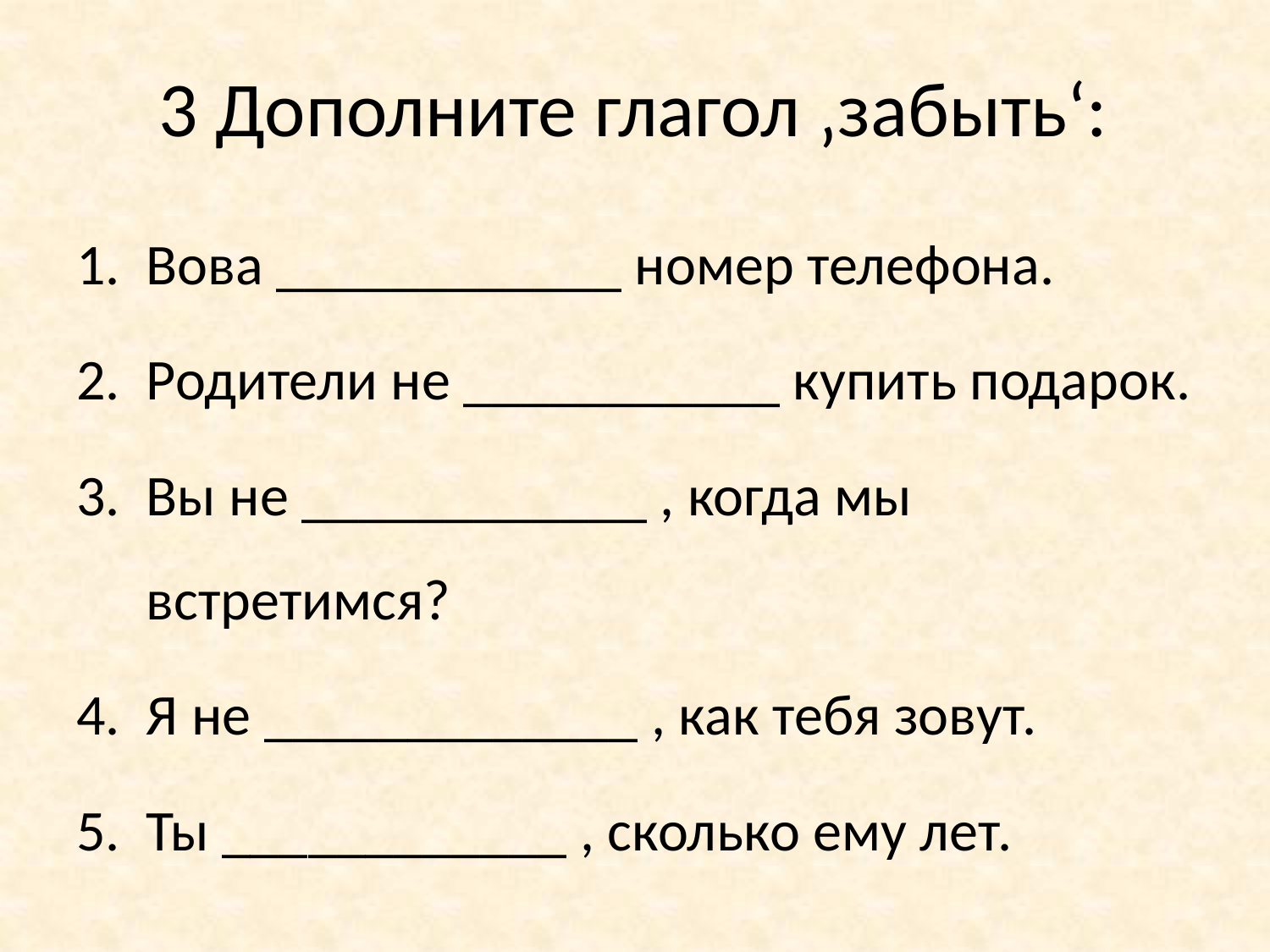

# 3 Дополните глагол ‚забыть‘:
Вова ____________ номер телефона.
Родители не ___________ купить подарок.
Вы не ____________ , когда мы встретимся?
Я не _____________ , как тебя зовут.
Ты ____________ , сколько ему лет.